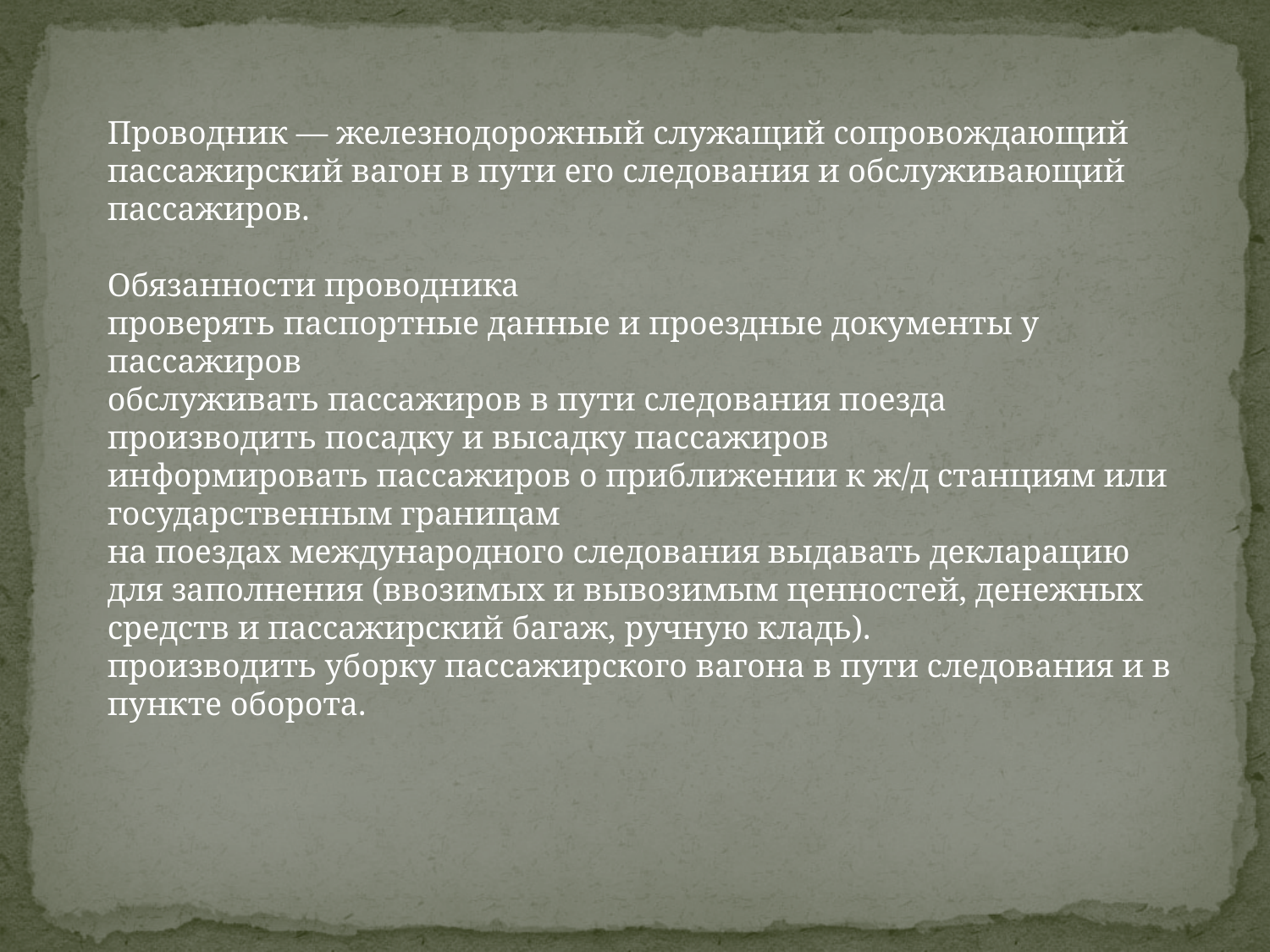

Проводник — железнодорожный служащий сопровождающий пассажирский вагон в пути его следования и обслуживающий пассажиров.

Обязанности проводника
проверять паспортные данные и проездные документы у пассажиров
обслуживать пассажиров в пути следования поезда
производить посадку и высадку пассажиров
информировать пассажиров о приближении к ж/д станциям или государственным границам
на поездах международного следования выдавать декларацию для заполнения (ввозимых и вывозимым ценностей, денежных средств и пассажирский багаж, ручную кладь).
производить уборку пассажирского вагона в пути следования и в пункте оборота.